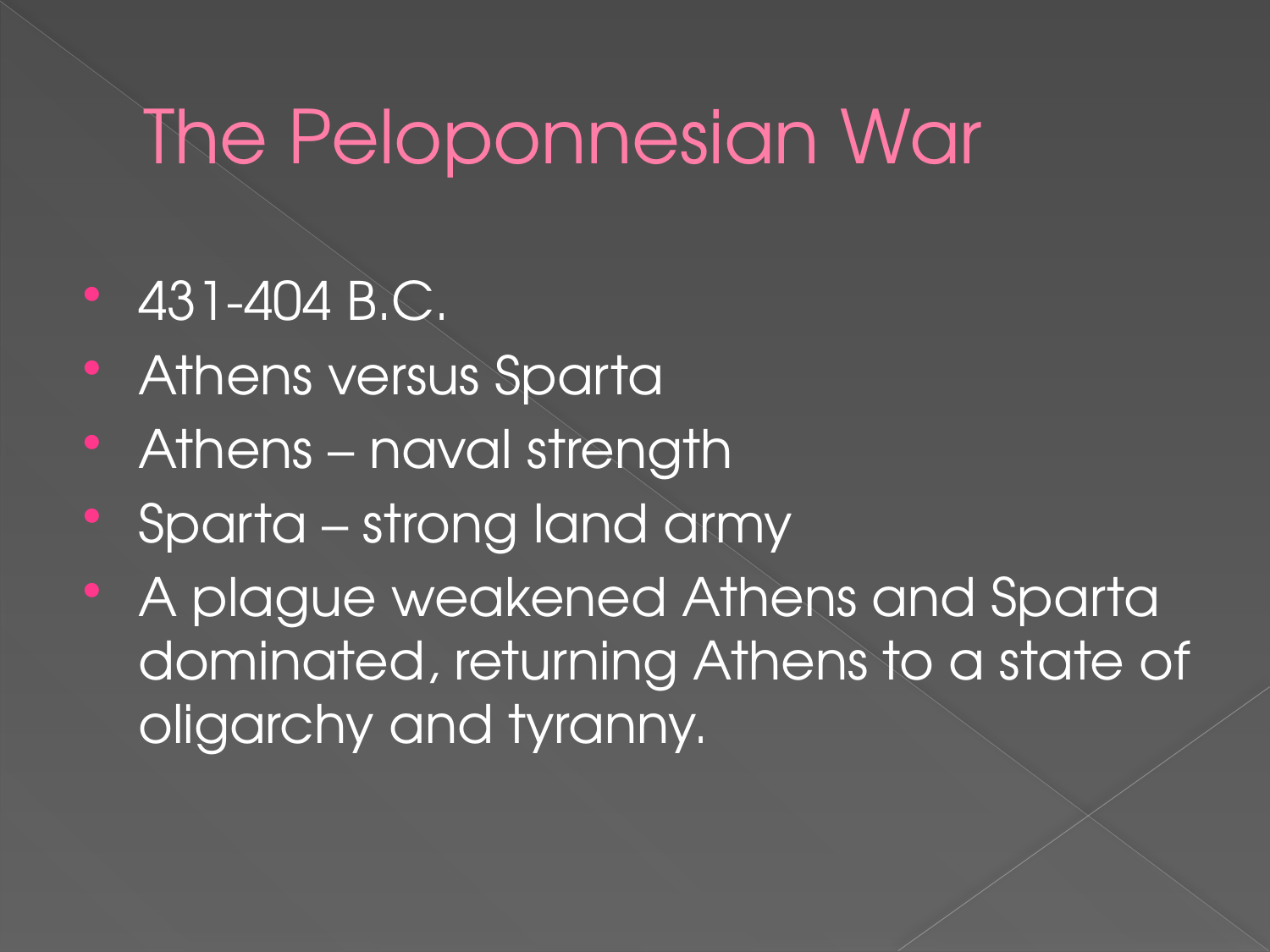

# The Peloponnesian War
431-404 B.C.
Athens versus Sparta
Athens – naval strength
Sparta – strong land army
A plague weakened Athens and Sparta dominated, returning Athens to a state of oligarchy and tyranny.